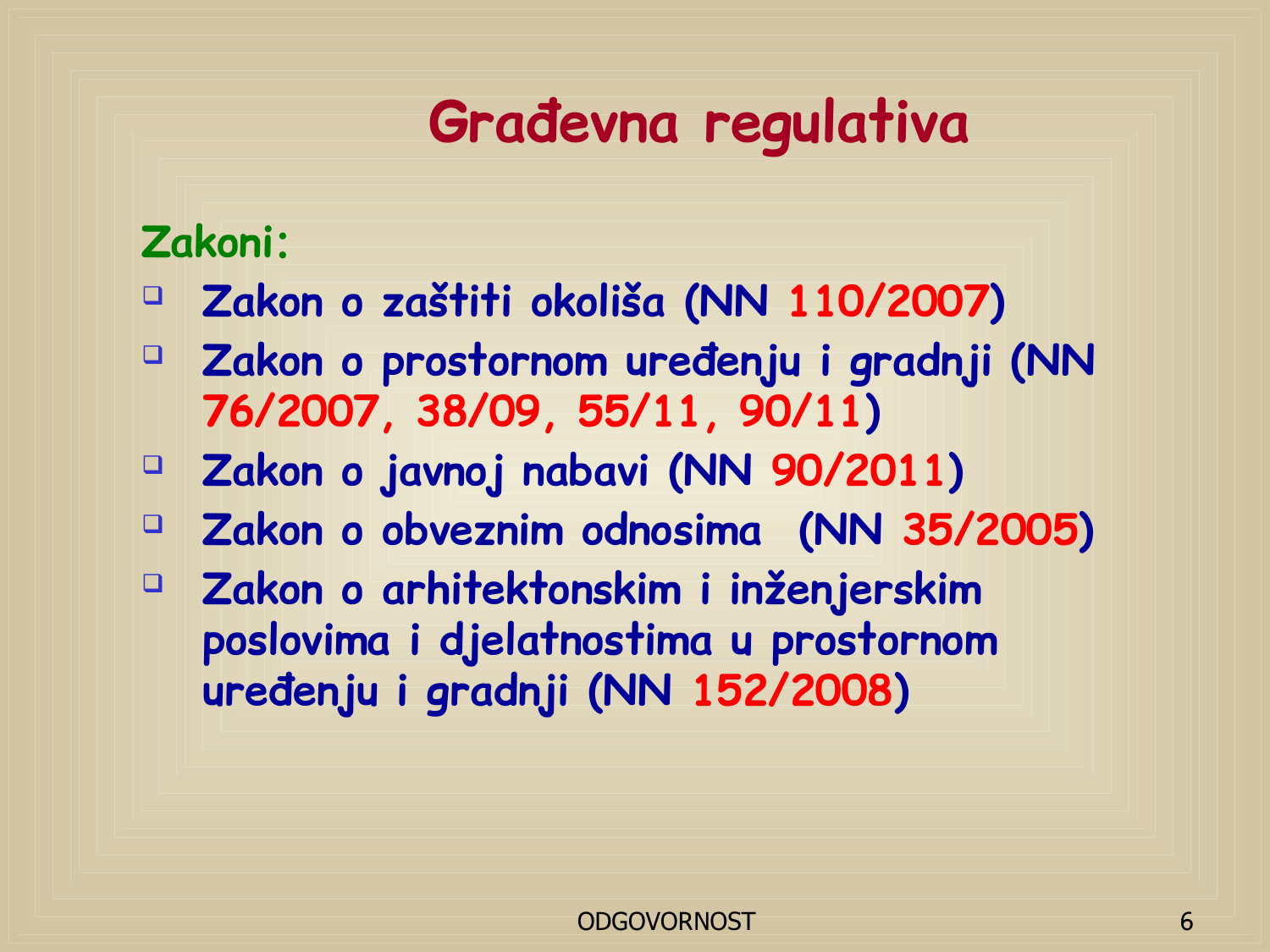

# Građevna regulativa
Zakoni:
Zakon o zaštiti okoliša (NN 110/2007)
Zakon o prostornom uređenju i gradnji (NN 76/2007, 38/09, 55/11, 90/11)
Zakon o javnoj nabavi (NN 90/2011)
Zakon o obveznim odnosima  (NN 35/2005)
Zakon o arhitektonskim i inženjerskim poslovima i djelatnostima u prostornom uređenju i gradnji (NN 152/2008)

ODGOVORNOST
6